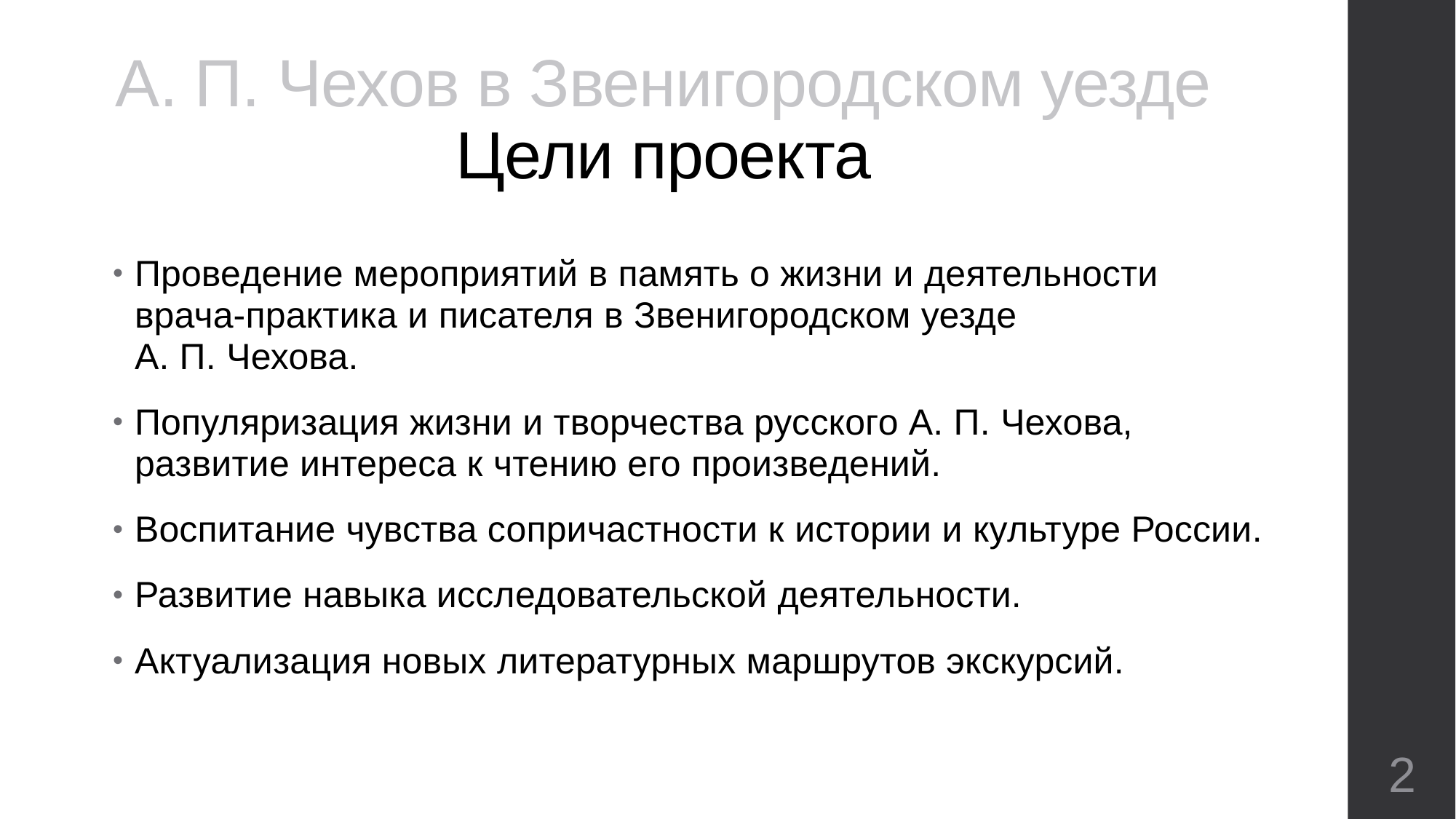

# А. П. Чехов в Звенигородском уезде Цели проекта
Проведение мероприятий в память о жизни и деятельности
врача-практика и писателя в Звенигородском уезде
А. П. Чехова.
Популяризация жизни и творчества русского А. П. Чехова, развитие интереса к чтению его произведений.
Воспитание чувства сопричастности к истории и культуре России.
Развитие навыка исследовательской деятельности.
Актуализация новых литературных маршрутов экскурсий.

2